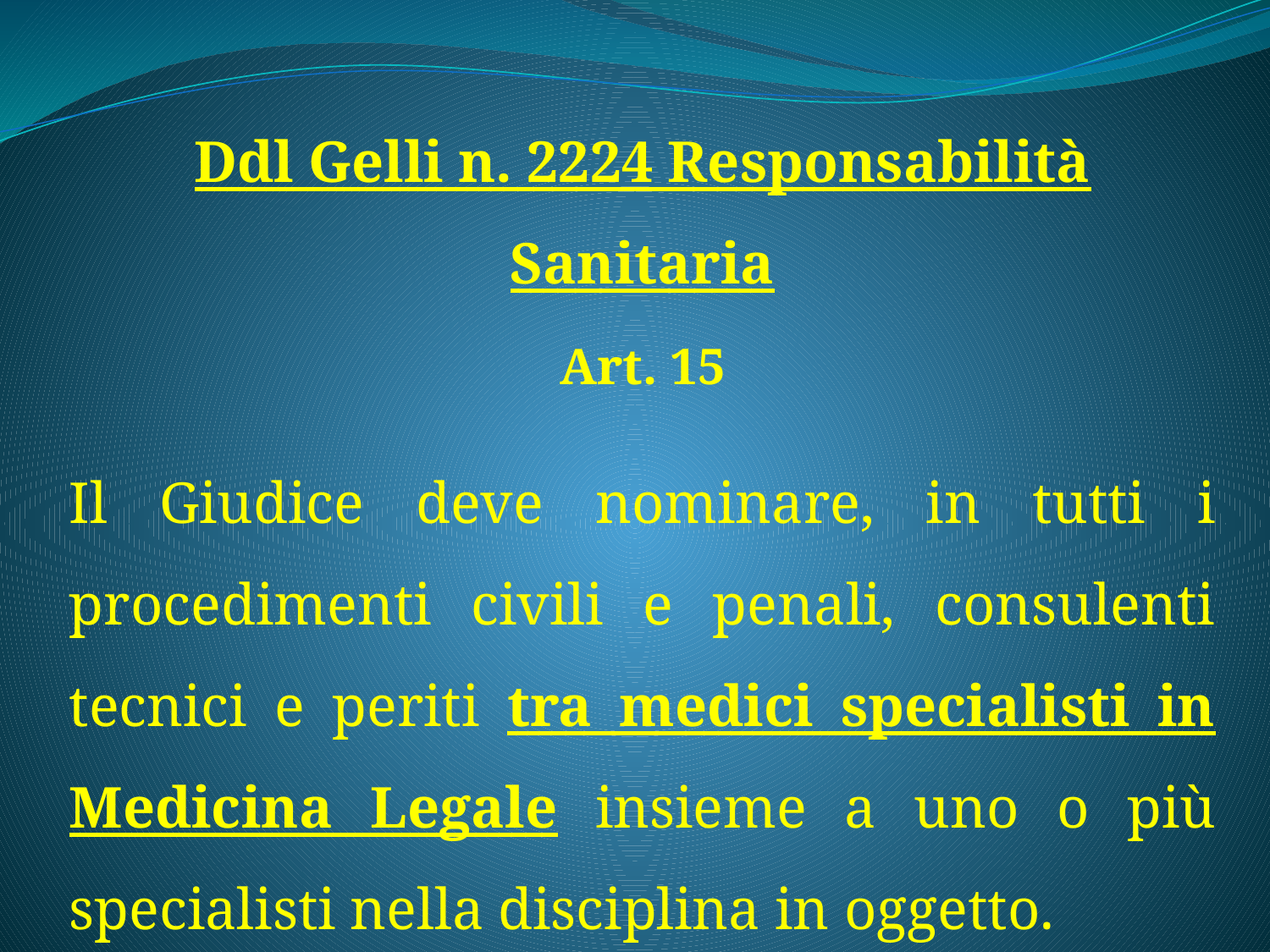

Ddl Gelli n. 2224 Responsabilità Sanitaria
Art. 15

Il Giudice deve nominare, in tutti i procedimenti civili e penali, consulenti tecnici e periti tra medici specialisti in Medicina Legale insieme a uno o più specialisti nella disciplina in oggetto.